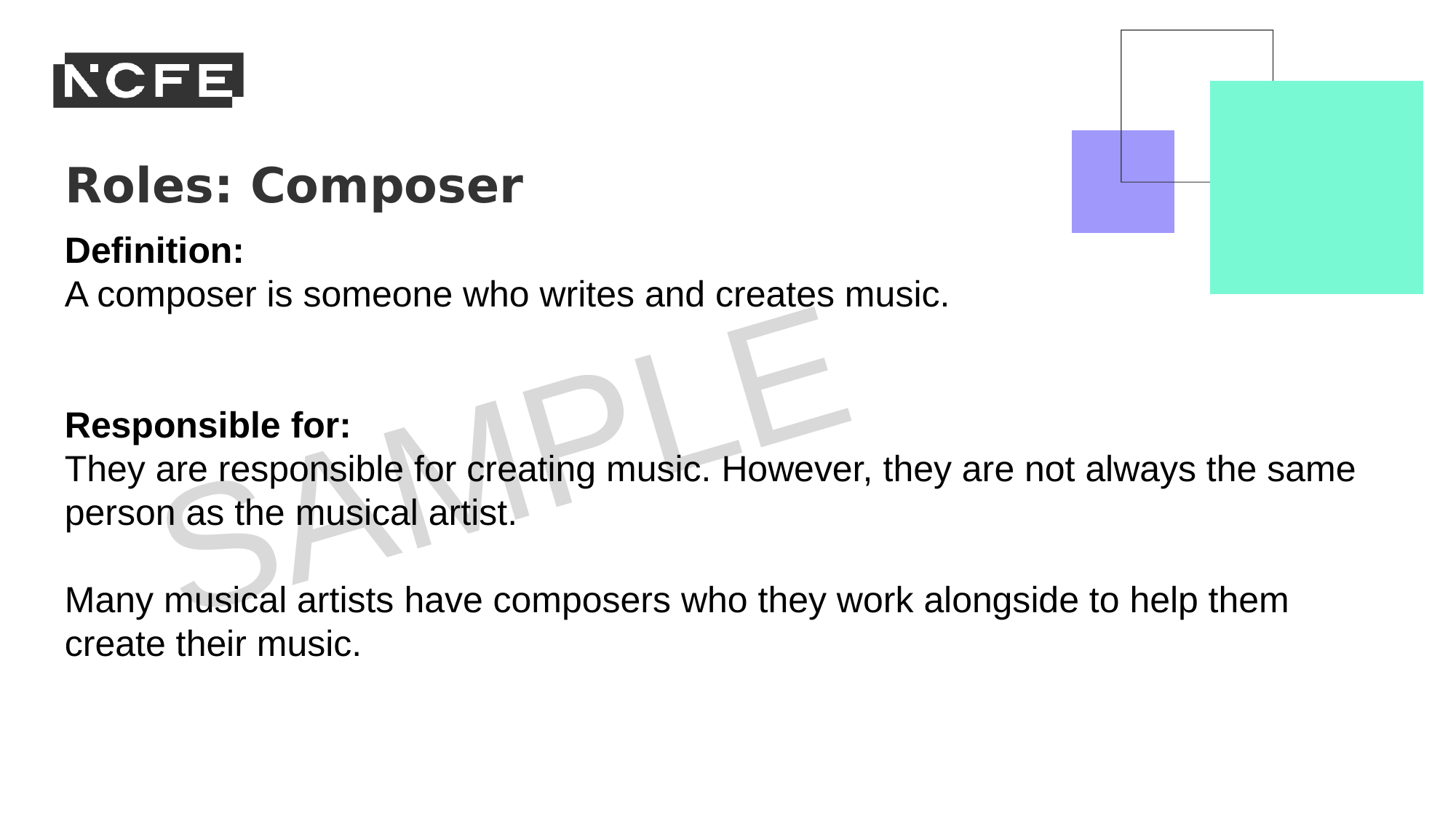

Roles: Composer
Definition:
A composer is someone who writes and creates music.

Responsible for:
They are responsible for creating music. However, they are not always the same person as the musical artist.

Many musical artists have composers who they work alongside to help them create their music.